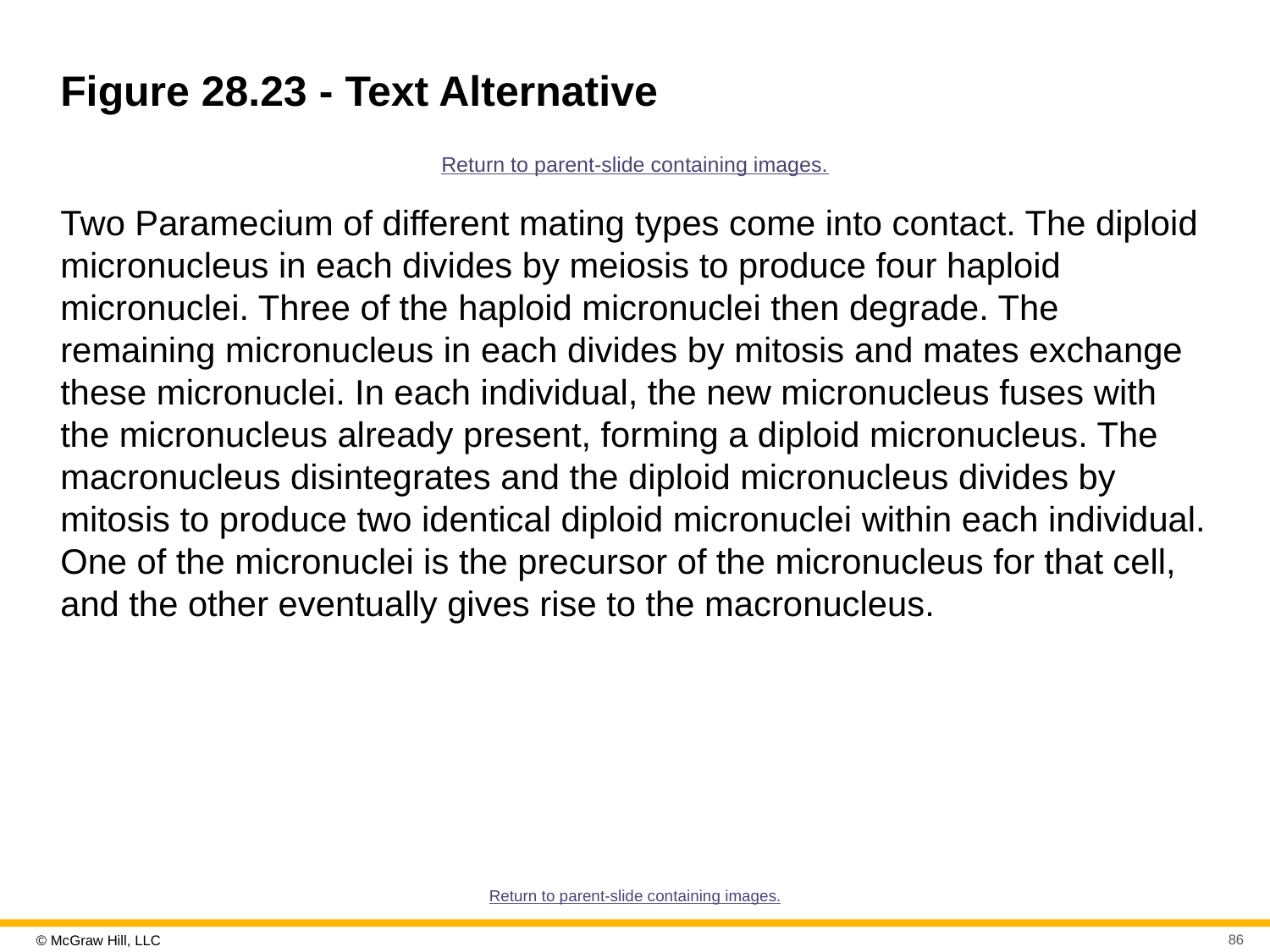

# Figure 28.23 - Text Alternative
Return to parent-slide containing images.
Two Paramecium of different mating types come into contact. The diploid micronucleus in each divides by meiosis to produce four haploid micronuclei. Three of the haploid micronuclei then degrade. The remaining micronucleus in each divides by mitosis and mates exchange these micronuclei. In each individual, the new micronucleus fuses with the micronucleus already present, forming a diploid micronucleus. The macronucleus disintegrates and the diploid micronucleus divides by mitosis to produce two identical diploid micronuclei within each individual. One of the micronuclei is the precursor of the micronucleus for that cell, and the other eventually gives rise to the macronucleus.
Return to parent-slide containing images.
86